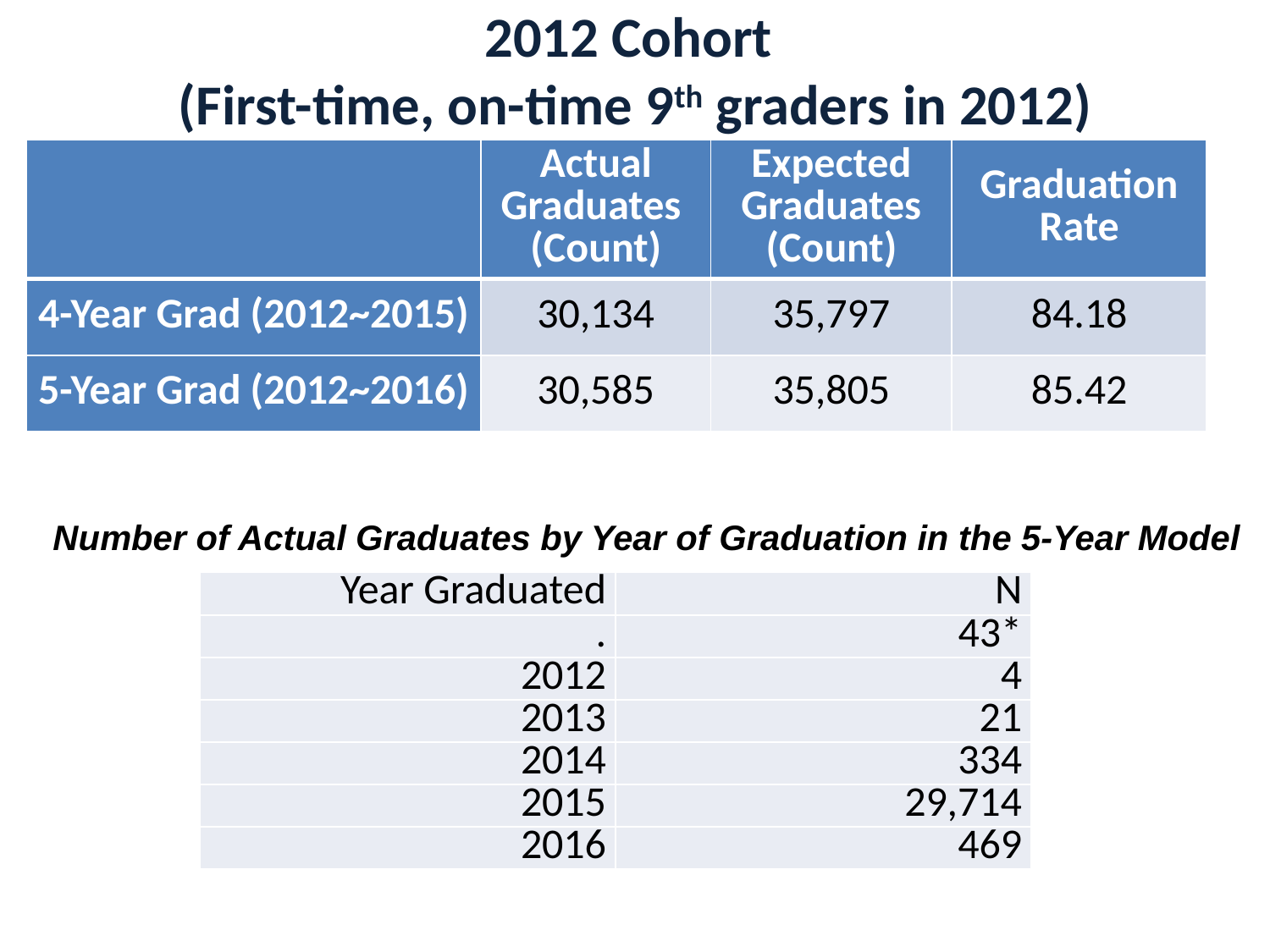

# 2012 Cohort (First-time, on-time 9th graders in 2012)
|  | Actual Graduates (Count) | Expected Graduates (Count) | Graduation Rate |
| --- | --- | --- | --- |
| 4-Year Grad (2012~2015) | 30,134 | 35,797 | 84.18 |
| 5-Year Grad (2012~2016) | 30,585 | 35,805 | 85.42 |

Number of Actual Graduates by Year of Graduation in the 5-Year Model

| Year Graduated | N |
| --- | --- |
| . | 43\* |
| 2012 | 4 |
| 2013 | 21 |
| 2014 | 334 |
| 2015 | 29,714 |
| 2016 | 469 |